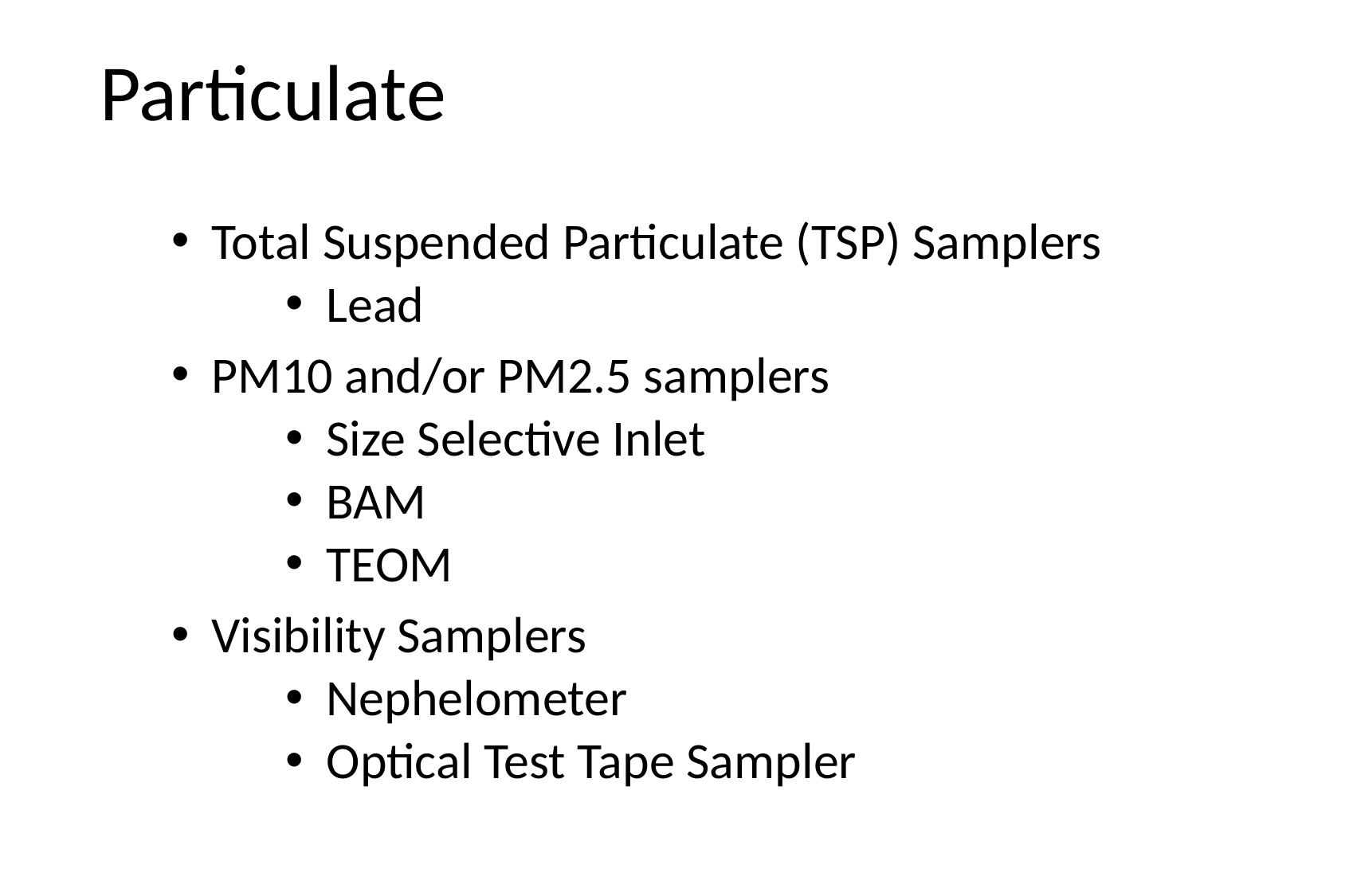

# Particulate
 Total Suspended Particulate (TSP) Samplers
 Lead
 PM10 and/or PM2.5 samplers
 Size Selective Inlet
 BAM
 TEOM
 Visibility Samplers
 Nephelometer
 Optical Test Tape Sampler